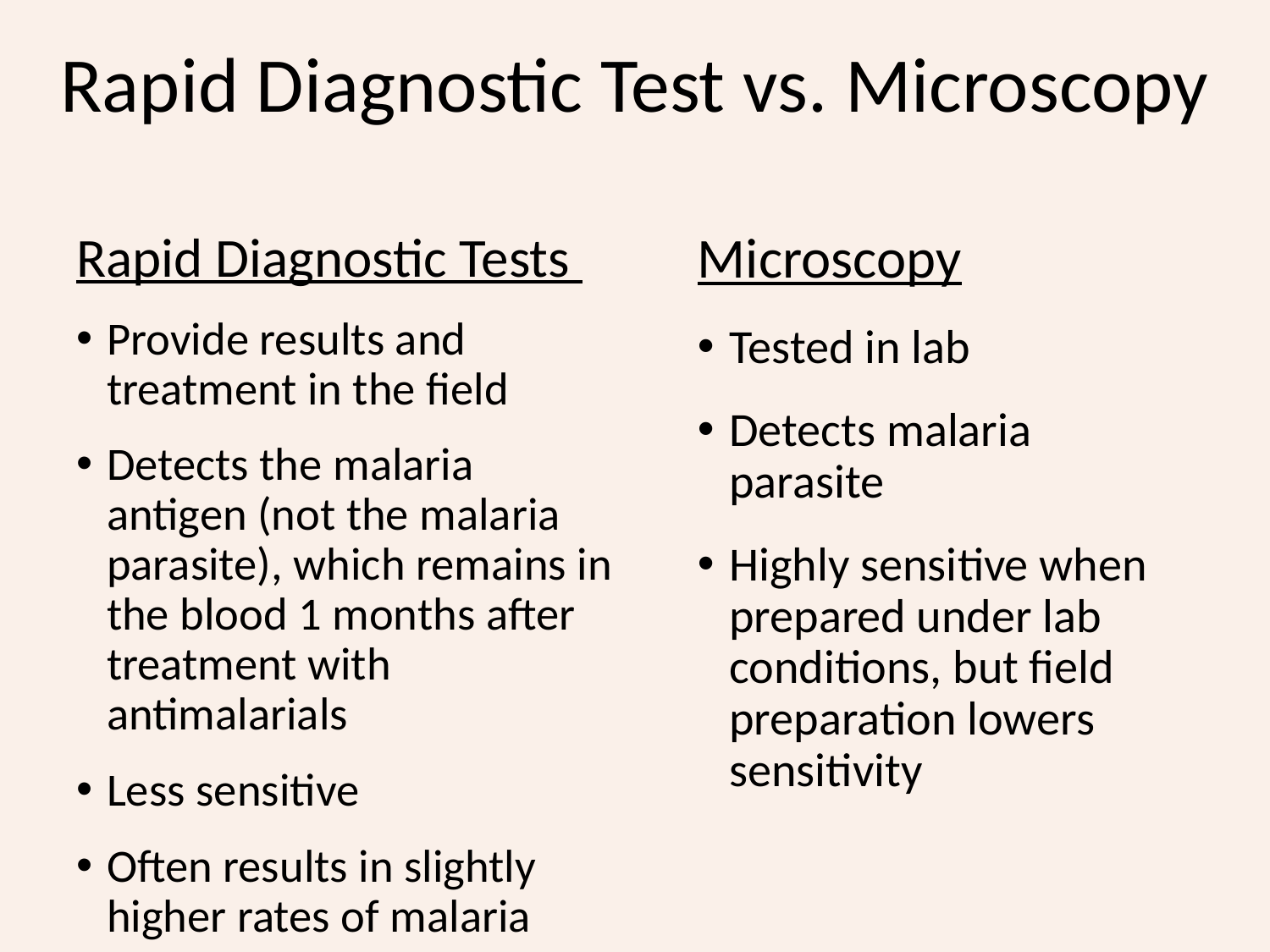

# Rapid Diagnostic Test vs. Microscopy
Rapid Diagnostic Tests
Provide results and treatment in the field
Detects the malaria antigen (not the malaria parasite), which remains in the blood 1 months after treatment with antimalarials
Less sensitive
Often results in slightly higher rates of malaria

Microscopy
Tested in lab
Detects malaria parasite
Highly sensitive when prepared under lab conditions, but field preparation lowers sensitivity